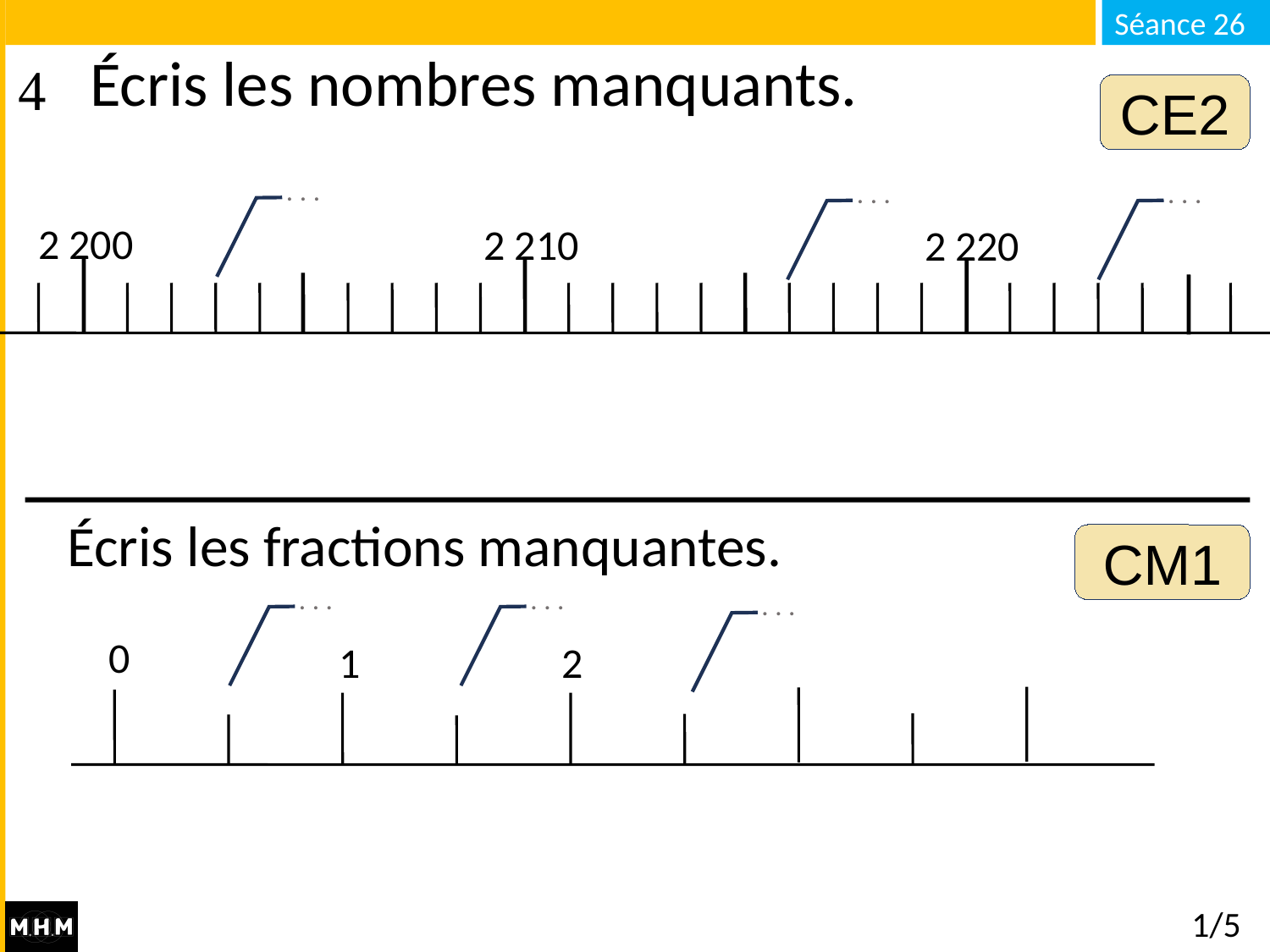

# Écris les nombres manquants.
CE2
. . .
. . .
. . .
2 200
2 210
2 220

Écris les fractions manquantes.
CM1
. . .
. . .
. . .
0
2
1
1/5